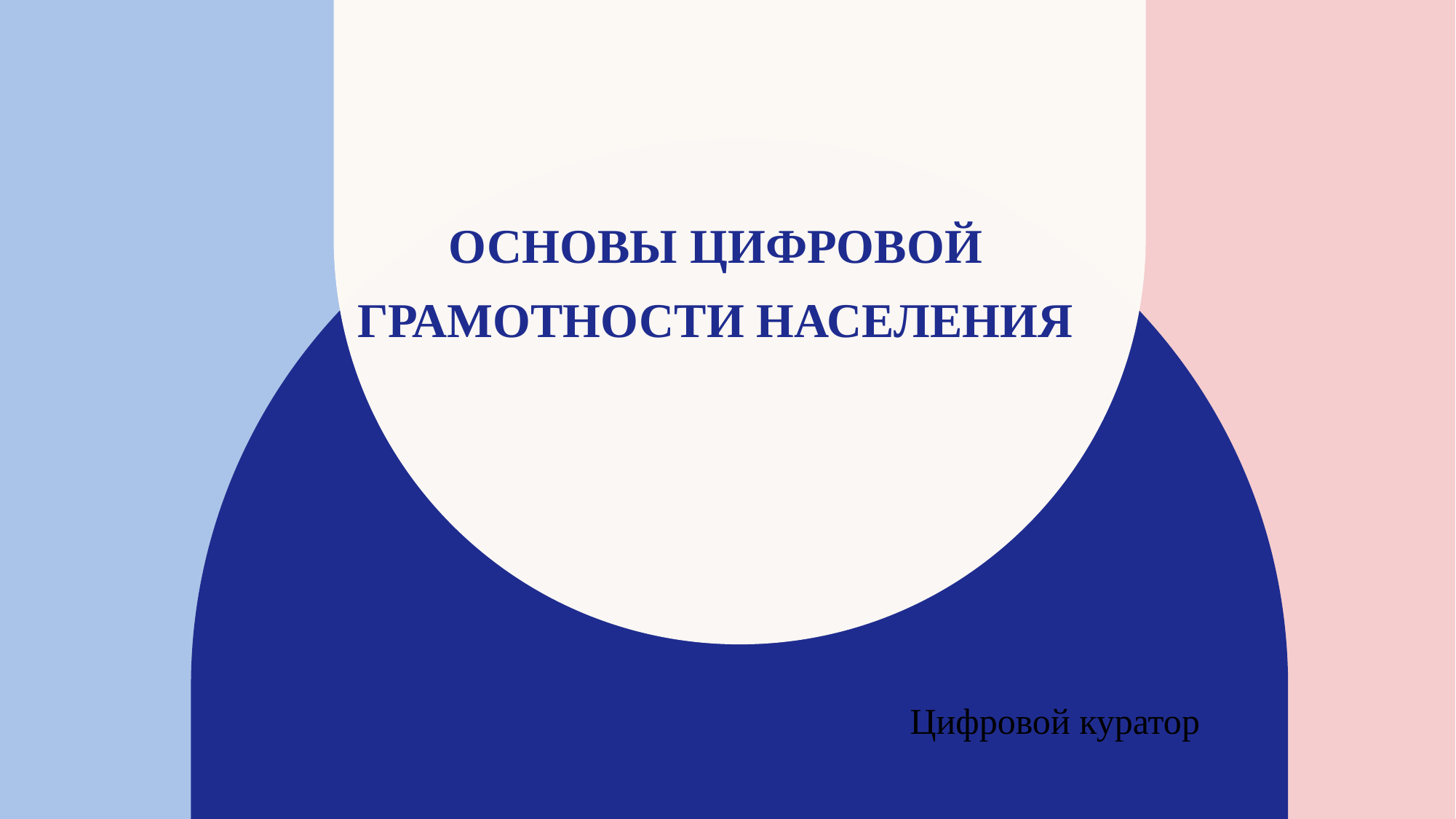

# Основы цифровой грамотности населения
Цифровой куратор